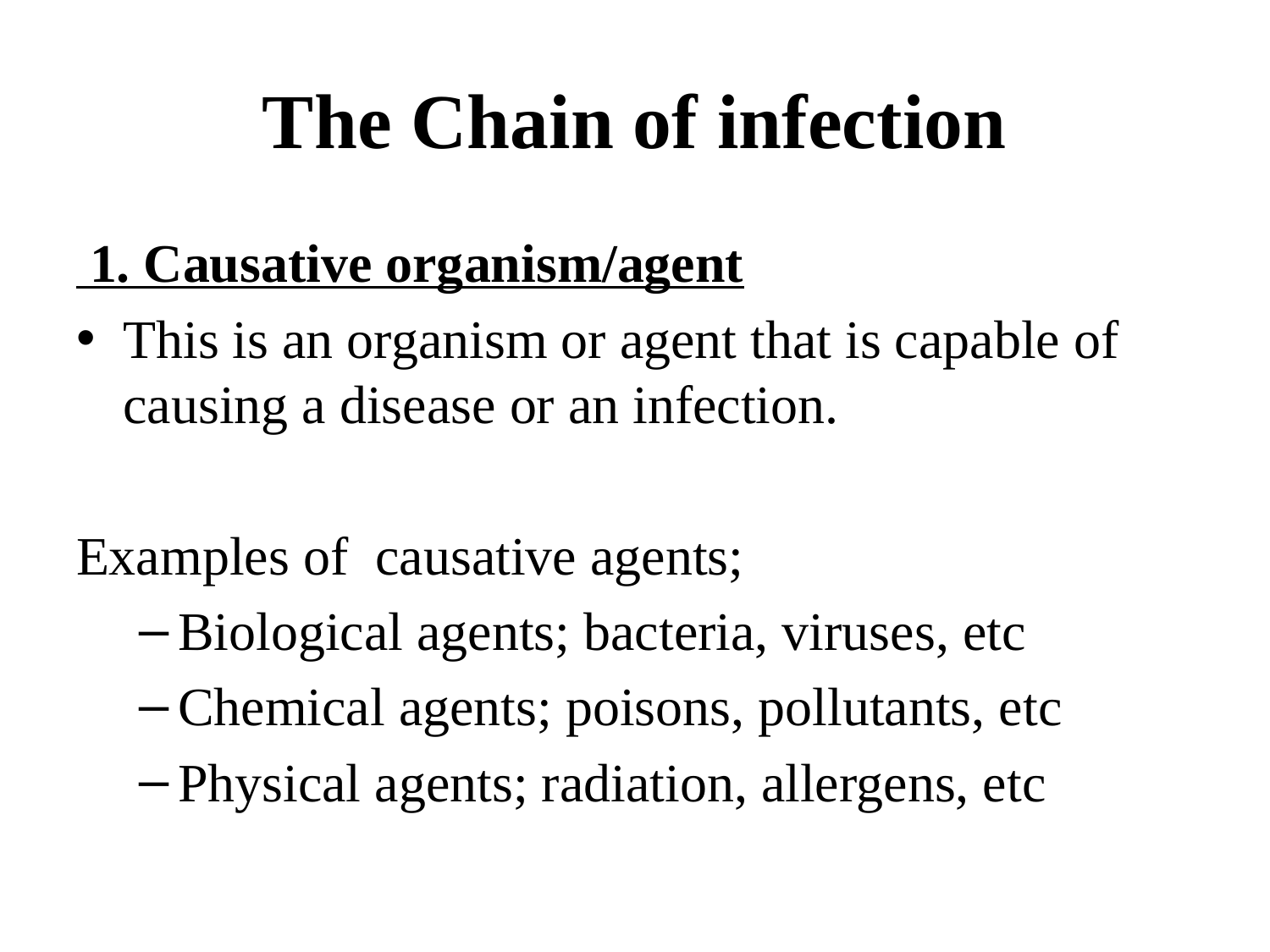

# The Chain of infection
 1. Causative organism/agent
This is an organism or agent that is capable of causing a disease or an infection.

Examples of  causative agents;
Biological agents; bacteria, viruses, etc
Chemical agents; poisons, pollutants, etc
Physical agents; radiation, allergens, etc